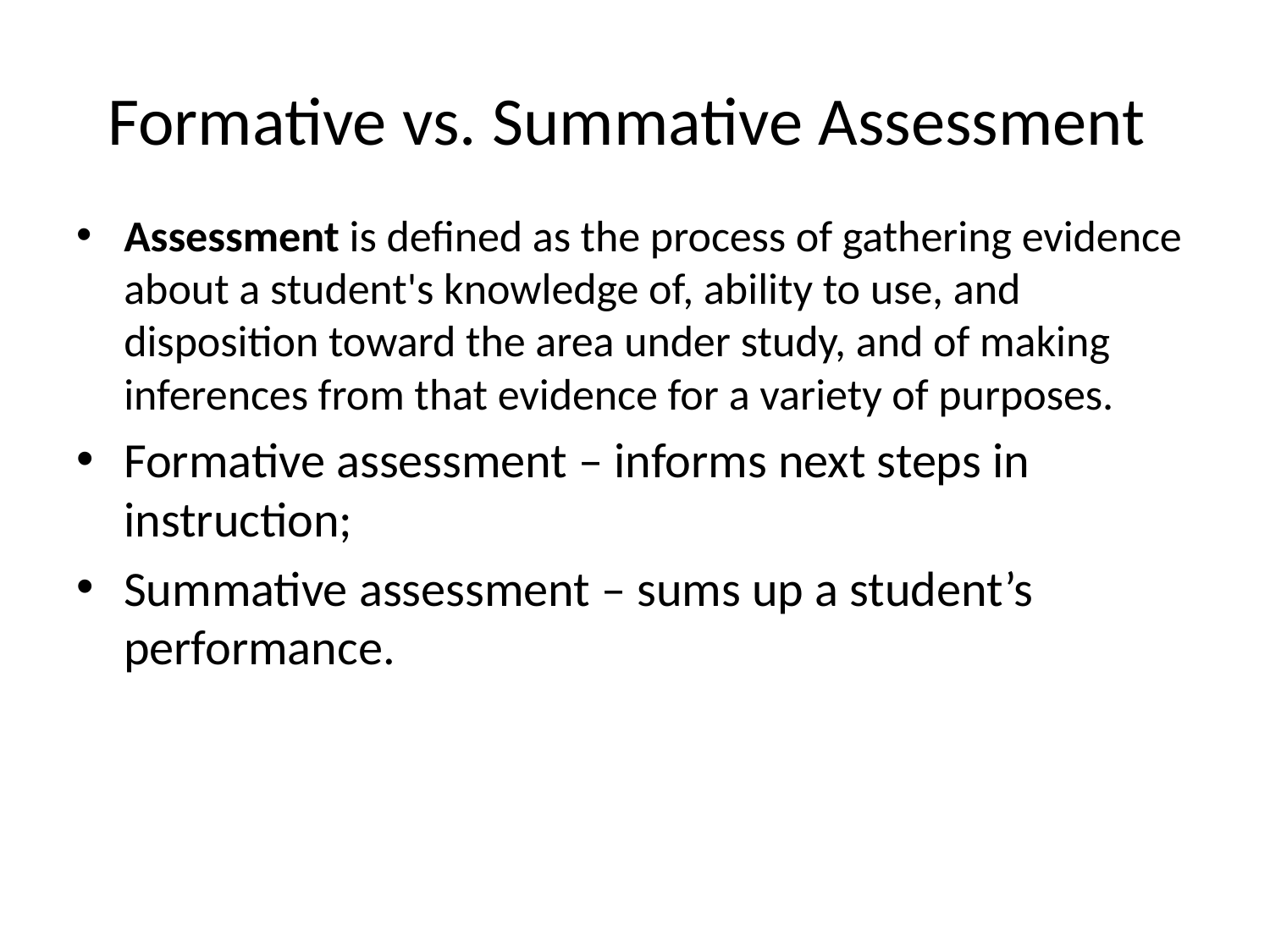

# Formative vs. Summative Assessment
Assessment is defined as the process of gathering evidence about a student's knowledge of, ability to use, and disposition toward the area under study, and of making inferences from that evidence for a variety of purposes.
Formative assessment – informs next steps in instruction;
Summative assessment – sums up a student’s performance.